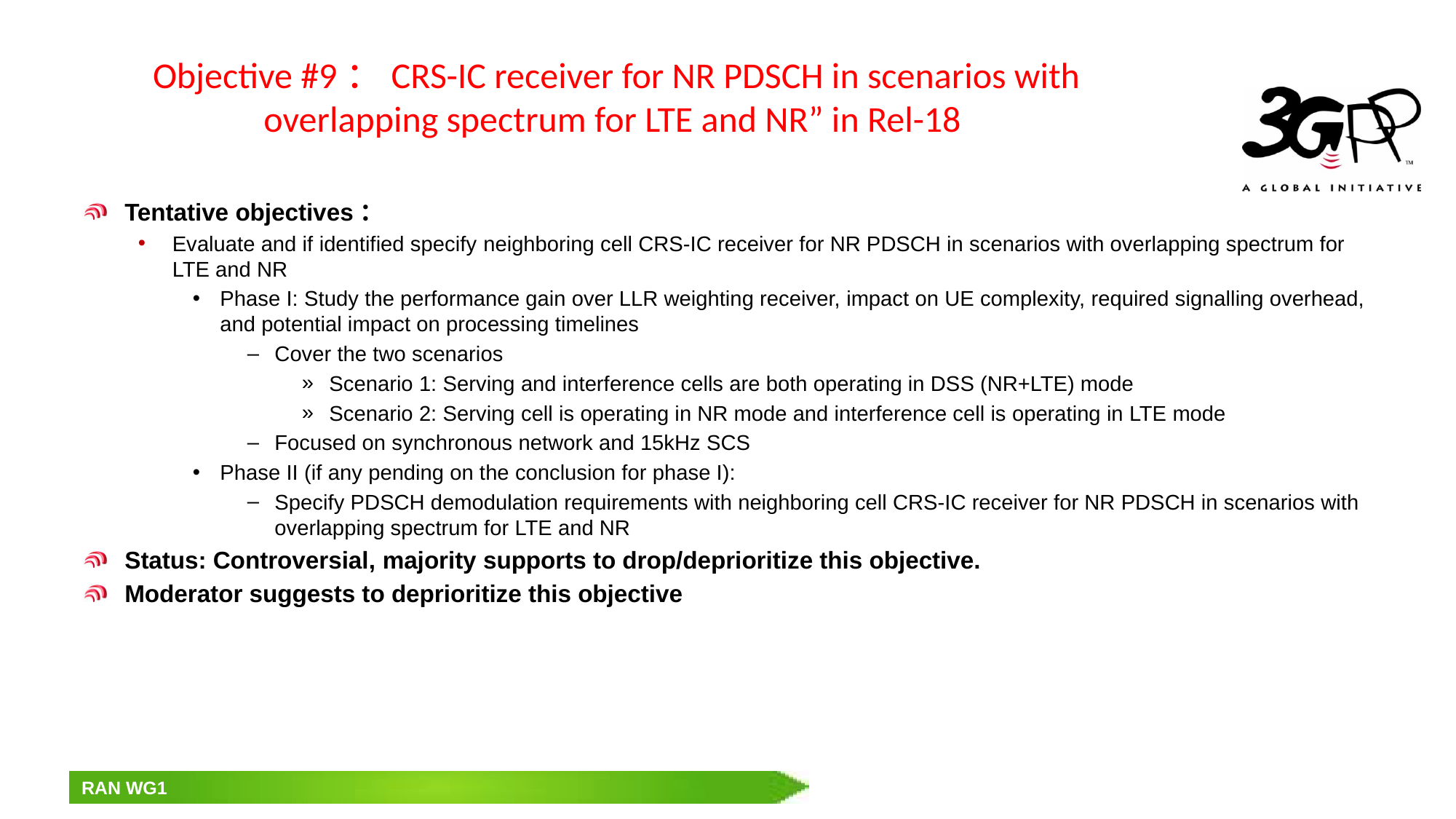

# Objective #9：CRS-IC receiver for NR PDSCH in scenarios with overlapping spectrum for LTE and NR” in Rel-18
Tentative objectives：
Evaluate and if identified specify neighboring cell CRS-IC receiver for NR PDSCH in scenarios with overlapping spectrum for LTE and NR
Phase I: Study the performance gain over LLR weighting receiver, impact on UE complexity, required signalling overhead, and potential impact on processing timelines
Cover the two scenarios
Scenario 1: Serving and interference cells are both operating in DSS (NR+LTE) mode
Scenario 2: Serving cell is operating in NR mode and interference cell is operating in LTE mode
Focused on synchronous network and 15kHz SCS
Phase II (if any pending on the conclusion for phase I):
Specify PDSCH demodulation requirements with neighboring cell CRS-IC receiver for NR PDSCH in scenarios with overlapping spectrum for LTE and NR
Status: Controversial, majority supports to drop/deprioritize this objective.
Moderator suggests to deprioritize this objective